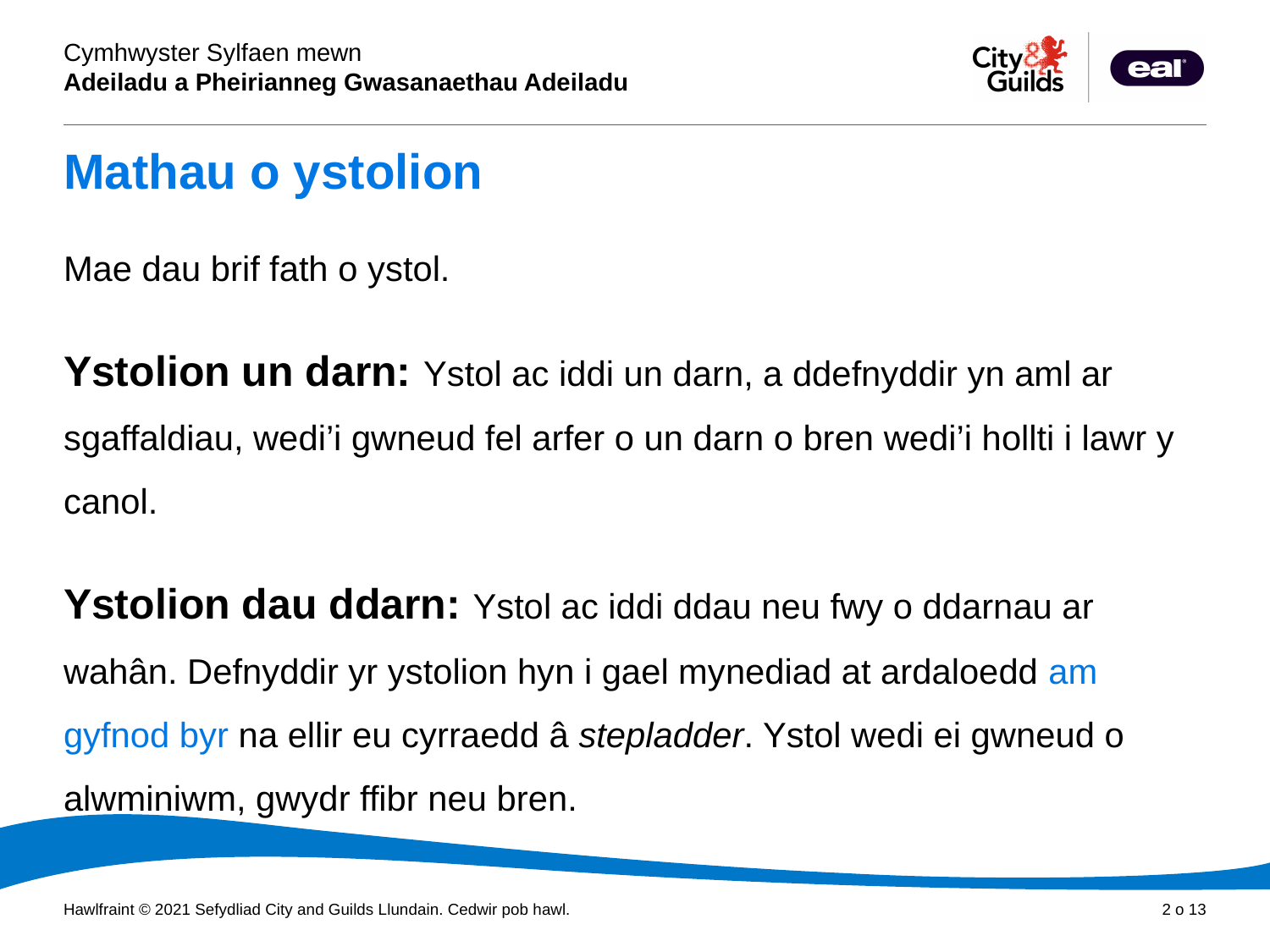

# Mathau o ystolion
Mae dau brif fath o ystol.
Ystolion un darn: Ystol ac iddi un darn, a ddefnyddir yn aml ar sgaffaldiau, wedi’i gwneud fel arfer o un darn o bren wedi’i hollti i lawr y canol.
Ystolion dau ddarn: Ystol ac iddi ddau neu fwy o ddarnau ar wahân. Defnyddir yr ystolion hyn i gael mynediad at ardaloedd am gyfnod byr na ellir eu cyrraedd â stepladder. Ystol wedi ei gwneud o alwminiwm, gwydr ffibr neu bren.